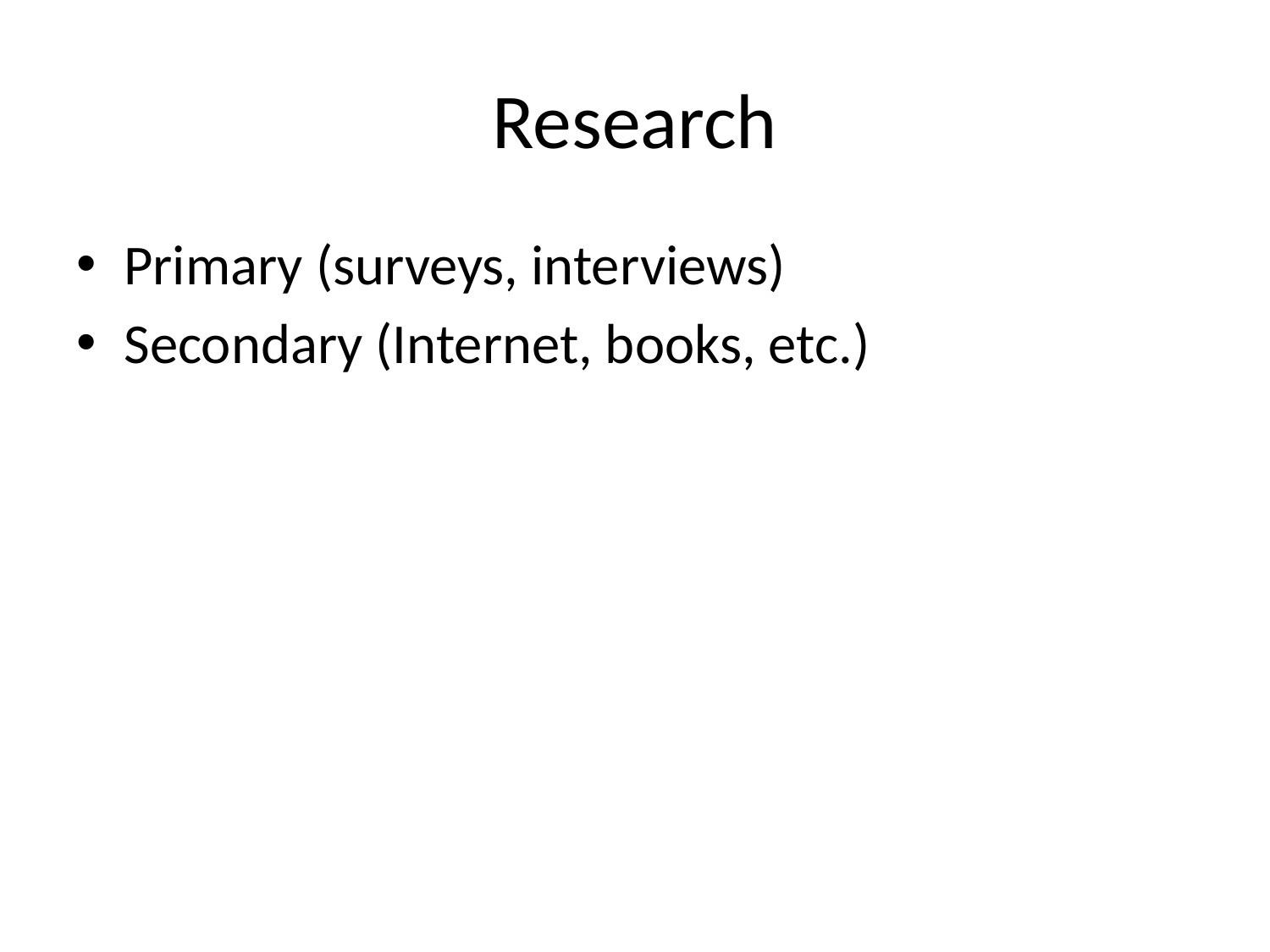

# Research
Primary (surveys, interviews)
Secondary (Internet, books, etc.)